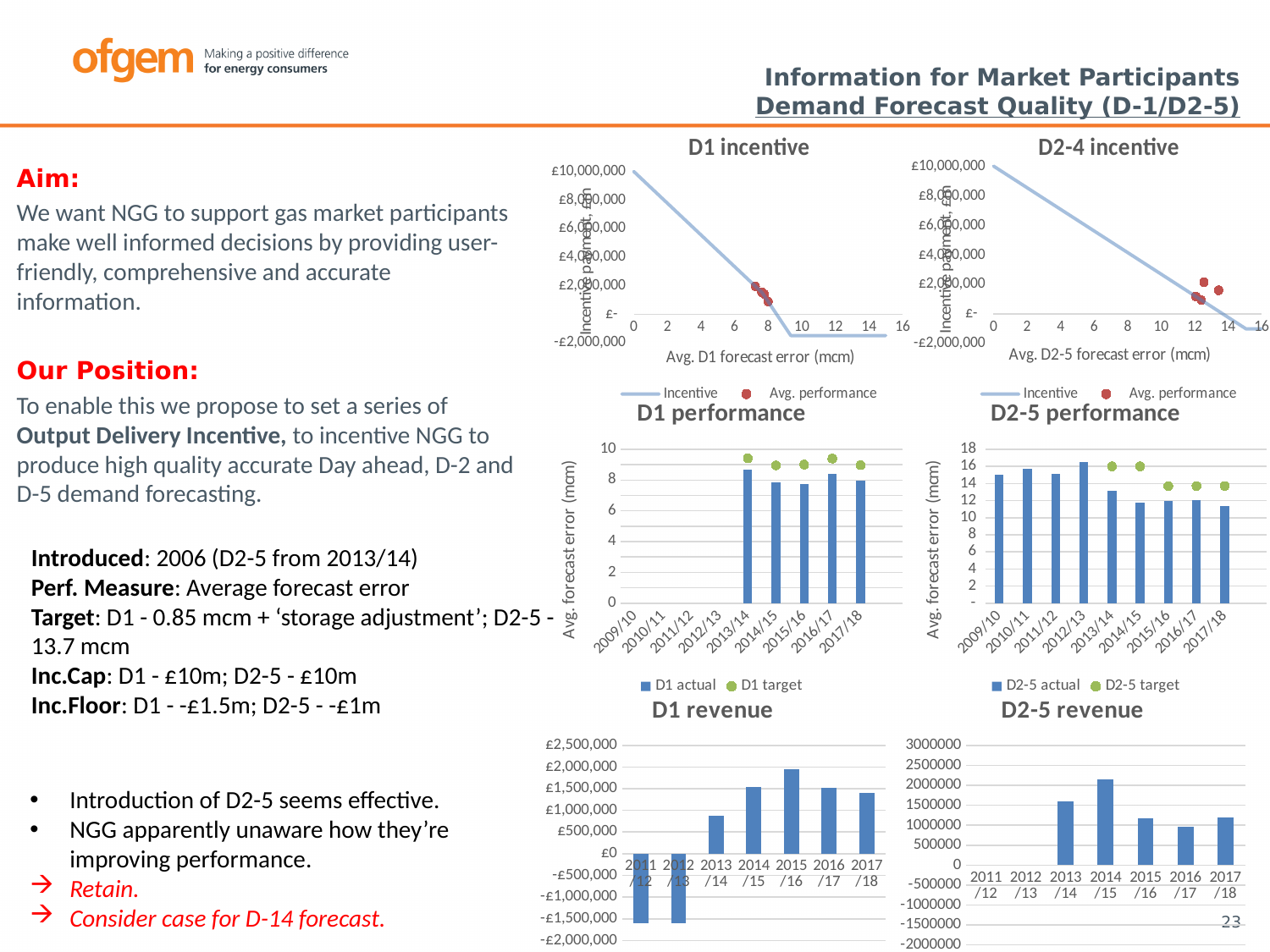

23
Information for Market Participants
Demand Forecast Quality (D-1/D2-5)

### Chart: D1 incentive

| Category | Incentive | Avg. performance |
|---|---|---|

### Chart: D2-4 incentive

| Category | Incentive | Avg. performance |
|---|---|---|
Aim:
We want NGG to support gas market participants make well informed decisions by providing user-friendly, comprehensive and accurate information.

Our Position:
To enable this we propose to set a series of Output Delivery Incentive, to incentive NGG to produce high quality accurate Day ahead, D-2 and D-5 demand forecasting.

### Chart: D1 performance

| Category | D1 actual | D1 target |
|---|---|---|
| 2009/10 | None | None |
| 2010/11 | None | None |
| 2011/12 | None | None |
| 2012/13 | None | None |
| 2013/14 | 8.689068493150682 | 9.406762038356163 |
| 2014/15 | 7.866630136986302 | 8.950851780821916 |
| 2015/16 | 7.762349726775954 | 9.004099389064217 |
| 2016/17 | 8.388273972602736 | 9.393190245193908 |
| 2017/18 | 7.9360821917808275 | 8.963463270542182 |

### Chart: D2-5 performance

| Category | D2-5 actual | D2-5 target |
|---|---|---|
| 2009/10 | 15.02 | None |
| 2010/11 | 15.74 | None |
| 2011/12 | 15.11 | None |
| 2012/13 | 16.47 | None |
| 2013/14 | 13.09934246575342 | 16.0 |
| 2014/15 | 11.787308219178081 | 16.0 |
| 2015/16 | 11.987322404371588 | 13.7 |
| 2016/17 | 12.062520547945201 | 13.7 |
| 2017/18 | 11.410232876712325 | 13.7 |
Introduced: 2006 (D2-5 from 2013/14)
Perf. Measure: Average forecast error
Target: D1 - 0.85 mcm + ‘storage adjustment’; D2-5 - 13.7 mcm
Inc.Cap: D1 - £10m; D2-5 - £10m
Inc.Floor: D1 - -£1.5m; D2-5 - -£1m

### Chart: D1 revenue

| Category | D1 forecast |
|---|---|
| 2011/12 | -1600000.0 |
| 2012/13 | -1600000.0 |
| 2013/14 | 882422.8112569953 |
| 2014/15 | 1538175.0 |
| 2015/16 | 1955679.0000000002 |
| 2016/17 | 1513596.8900000006 |
| 2017/18 | 1393731.3499999999 |

### Chart: D2-5 revenue

| Category | D2-5 forecast |
|---|---|
| 2011/12 | None |
| 2012/13 | None |
| 2013/14 | 1605051.462320467 |
| 2014/15 | 2153332.0 |
| 2015/16 | 1173292.0 |
| 2016/17 | 953659.8900000001 |
| 2017/18 | 1193438.3900000004 |
Introduction of D2-5 seems effective.
NGG apparently unaware how they’re improving performance.
Retain.
Consider case for D-14 forecast.